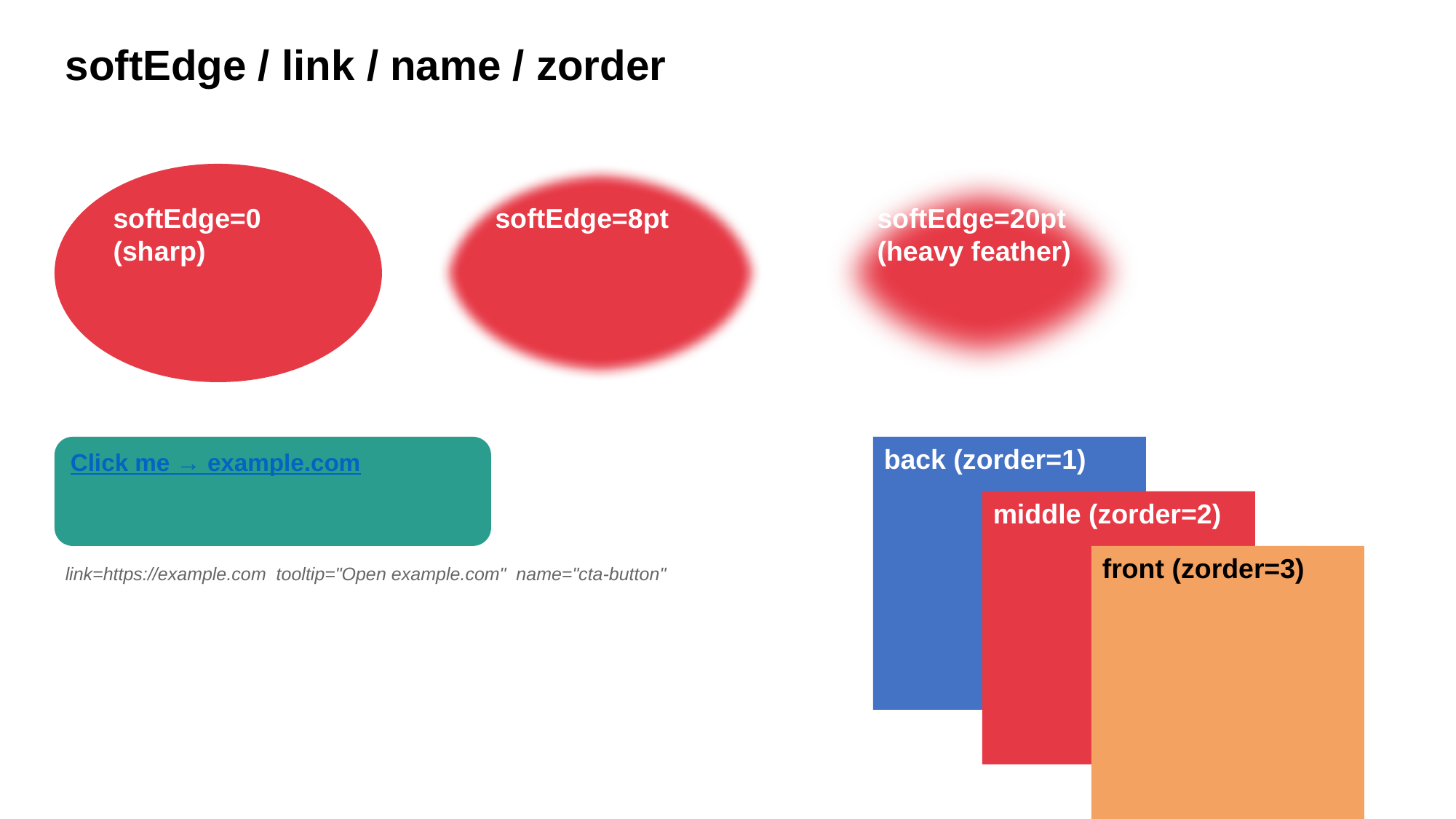

softEdge / link / name / zorder
softEdge=0  (sharp)
softEdge=8pt
softEdge=20pt  (heavy feather)
Click me → example.com
back (zorder=1)
middle (zorder=2)
front (zorder=3)
link=https://example.com  tooltip="Open example.com"  name="cta-button"